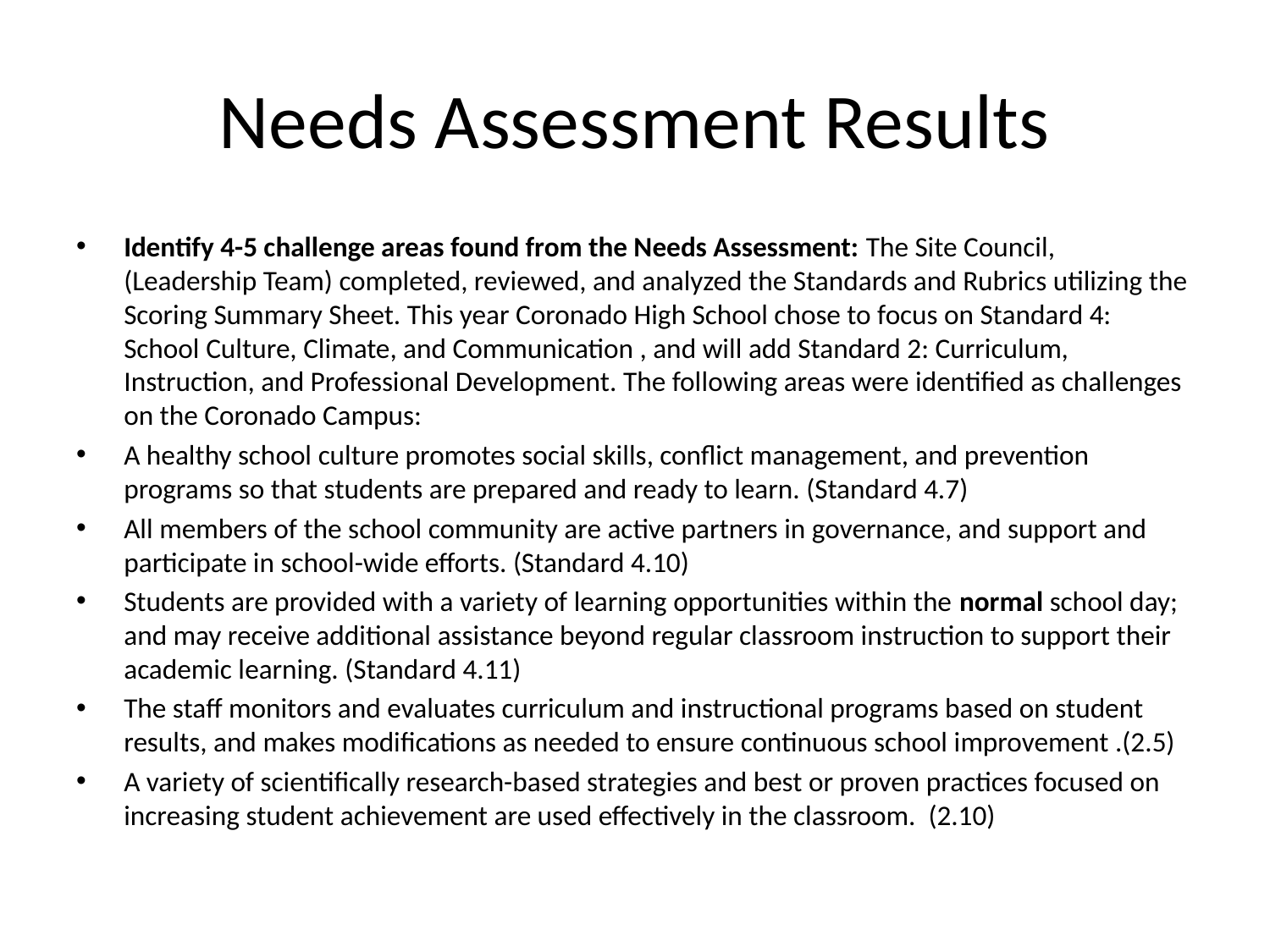

# Needs Assessment Results
Identify 4-5 challenge areas found from the Needs Assessment: The Site Council, (Leadership Team) completed, reviewed, and analyzed the Standards and Rubrics utilizing the Scoring Summary Sheet. This year Coronado High School chose to focus on Standard 4: School Culture, Climate, and Communication , and will add Standard 2: Curriculum, Instruction, and Professional Development. The following areas were identified as challenges on the Coronado Campus:
A healthy school culture promotes social skills, conflict management, and prevention programs so that students are prepared and ready to learn. (Standard 4.7)
All members of the school community are active partners in governance, and support and participate in school-wide efforts. (Standard 4.10)
Students are provided with a variety of learning opportunities within the normal school day; and may receive additional assistance beyond regular classroom instruction to support their academic learning. (Standard 4.11)
The staff monitors and evaluates curriculum and instructional programs based on student results, and makes modifications as needed to ensure continuous school improvement .(2.5)
A variety of scientifically research-based strategies and best or proven practices focused on increasing student achievement are used effectively in the classroom.  (2.10)